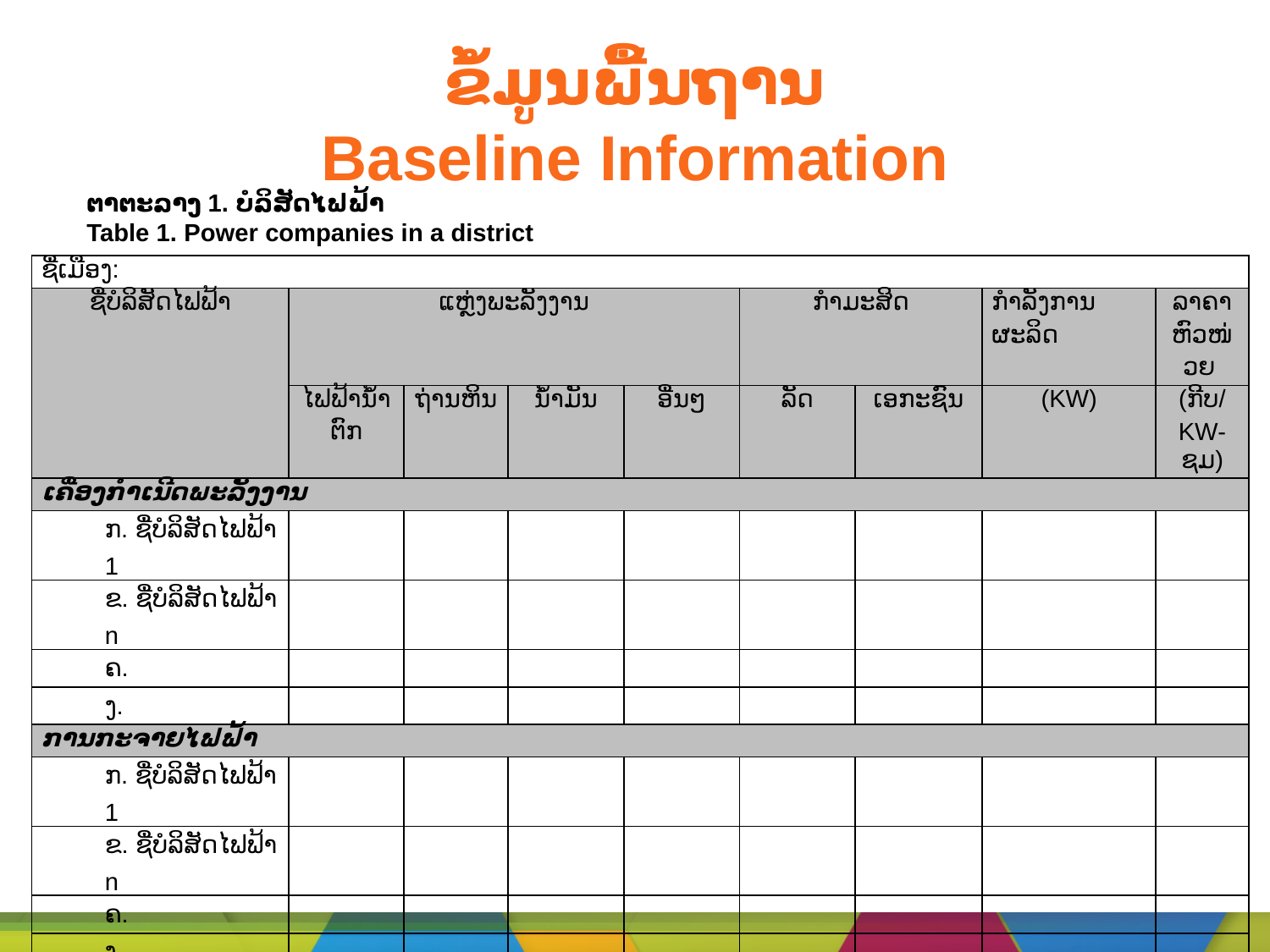

# ຂໍ້ມູນພື້ນຖານ Baseline Information
ຕາຕະລາງ 1. ບໍລິສັດໄຟຟ້າ
Table 1. Power companies in a district
| ຊື່ເມືອງ: |  |  |  |  |  |  |  |  |
| --- | --- | --- | --- | --- | --- | --- | --- | --- |
| ຊື່ບໍລິສັດໄຟຟ້າ | ແຫຼ່ງພະລັງງານ |  |  |  | ກຳມະສິດ |  | ກຳລັງການ ຜະລິດ | ລາຄາຫົວໜ່ວຍ |
|  | ໄຟຟ້ານ້ຳຕົກ | ຖ່ານຫິນ | ນ້ຳມັນ | ອື່ນໆ | ລັດ | ເອກະຊົນ | (KW) | (ກີບ/KW-ຊມ) |
| ເຄື່ອງກຳເນີດພະລັງງານ |  |  |  |  |  |  |  |  |
| ກ. ຊື່ບໍລິສັດໄຟຟ້າ 1 |  |  |  |  |  |  |  |  |
| ຂ. ຊື່ບໍລິສັດໄຟຟ້າ n |  |  |  |  |  |  |  |  |
| ຄ. |  |  |  |  |  |  |  |  |
| ງ. |  |  |  |  |  |  |  |  |
| ການກະຈາຍໄຟຟ້າ |  |  |  |  |  |  |  |  |
| ກ. ຊື່ບໍລິສັດໄຟຟ້າ 1 |  |  |  |  |  |  |  |  |
| ຂ. ຊື່ບໍລິສັດໄຟຟ້າ n |  |  |  |  |  |  |  |  |
| ຄ. |  |  |  |  |  |  |  |  |
| ງ. |  |  |  |  |  |  |  |  |